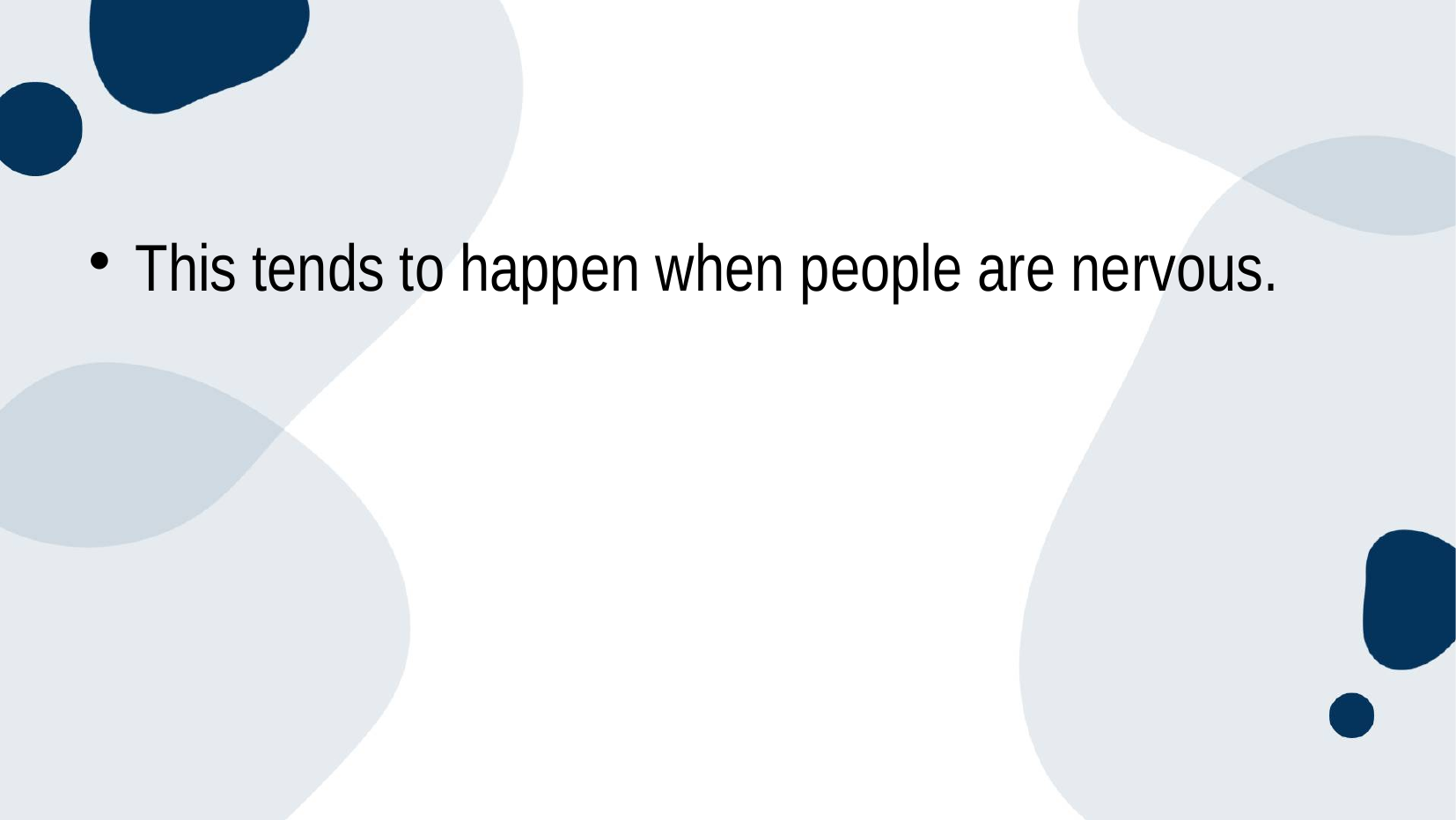

#
This tends to happen when people are nervous.